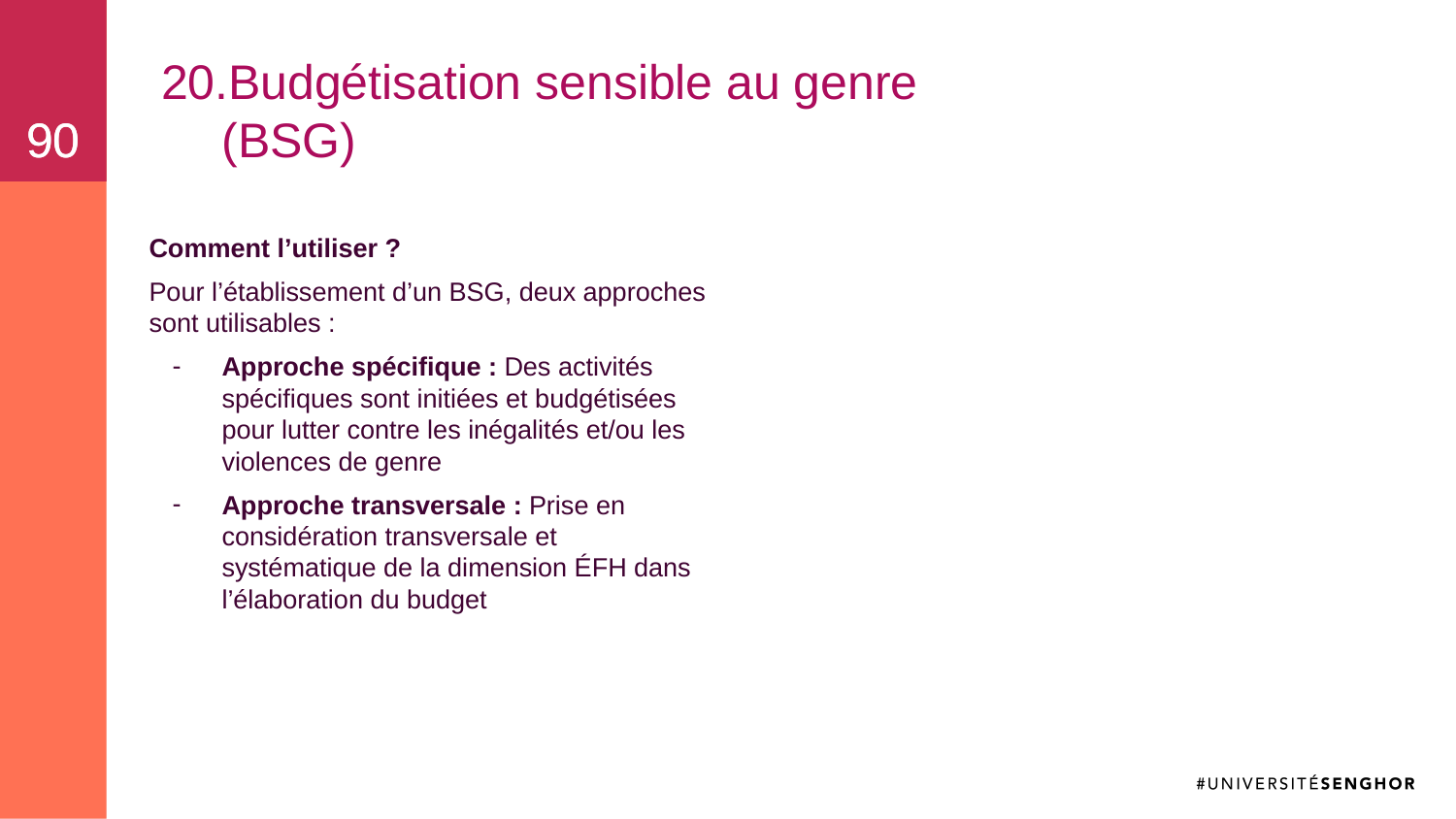

90
90
# Budgétisation sensible au genre (BSG)
Comment l’utiliser ?
Pour l’établissement d’un BSG, deux approches sont utilisables :
Approche spécifique : Des activités spécifiques sont initiées et budgétisées pour lutter contre les inégalités et/ou les violences de genre
Approche transversale : Prise en considération transversale et systématique de la dimension ÉFH dans l’élaboration du budget